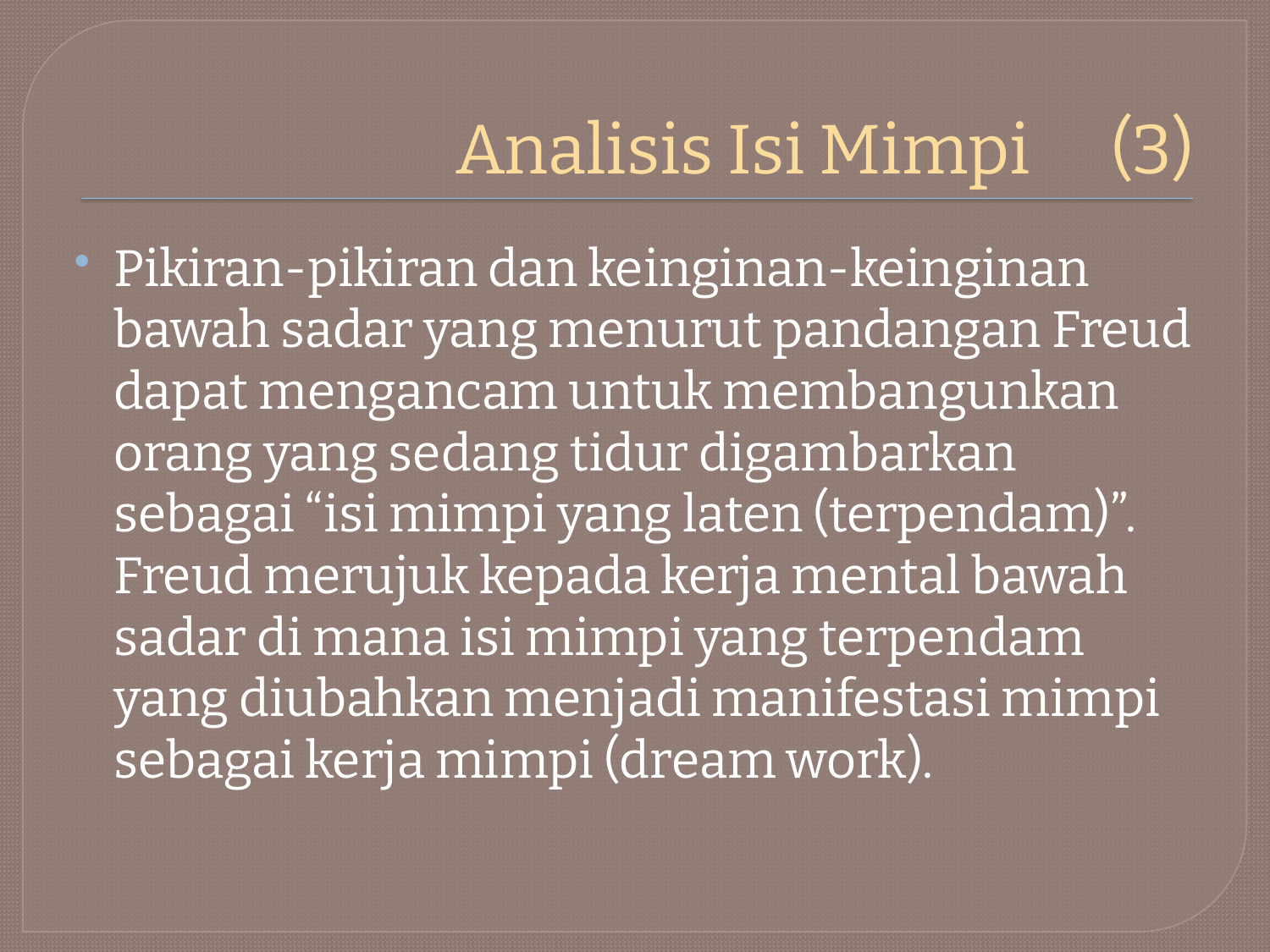

# Analisis Isi Mimpi				(3)
Pikiran-pikiran dan keinginan-keinginan bawah sadar yang menurut pandangan Freud dapat mengancam untuk membangunkan orang yang sedang tidur digambarkan sebagai “isi mimpi yang laten (terpendam)”. Freud merujuk kepada kerja mental bawah sadar di mana isi mimpi yang terpendam yang diubahkan menjadi manifestasi mimpi sebagai kerja mimpi (dream work).